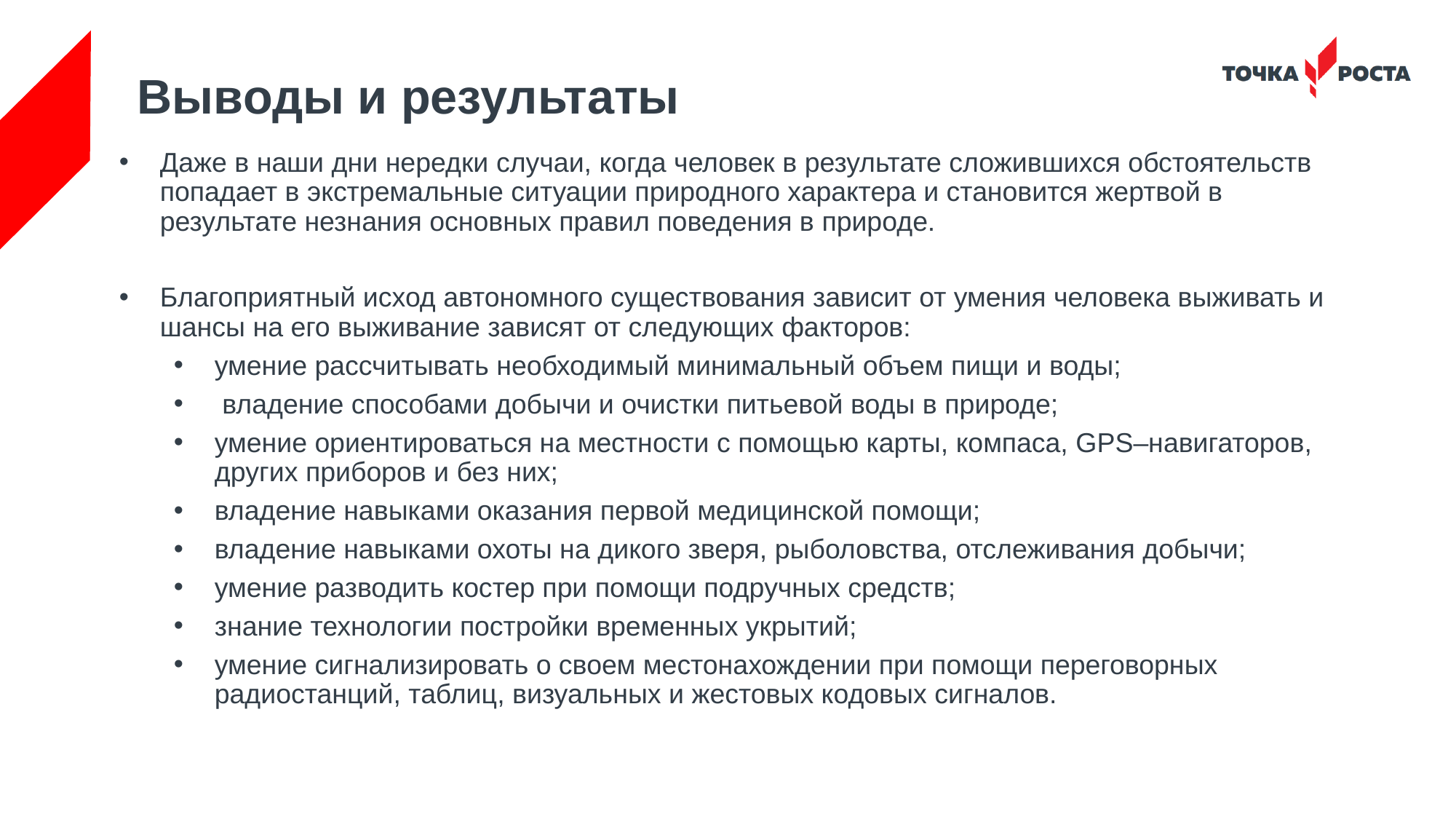

# Выводы и результаты
Даже в наши дни нередки случаи, когда человек в результате сложившихся обстоятельств попадает в экстремальные ситуации природного характера и становится жертвой в результате незнания основных правил поведения в природе.

Благоприятный исход автономного существования зависит от умения человека выживать и шансы на его выживание зависят от следующих факторов:
умение рассчитывать необходимый минимальный объем пищи и воды;
 владение способами добычи и очистки питьевой воды в природе;
умение ориентироваться на местности с помощью карты, компаса, GPS–навигаторов, других приборов и без них;
владение навыками оказания первой медицинской помощи;
владение навыками охоты на дикого зверя, рыболовства, отслеживания добычи;
умение разводить костер при помощи подручных средств;
знание технологии постройки временных укрытий;
умение сигнализировать о своем местонахождении при помощи переговорных радиостанций, таблиц, визуальных и жестовых кодовых сигналов.